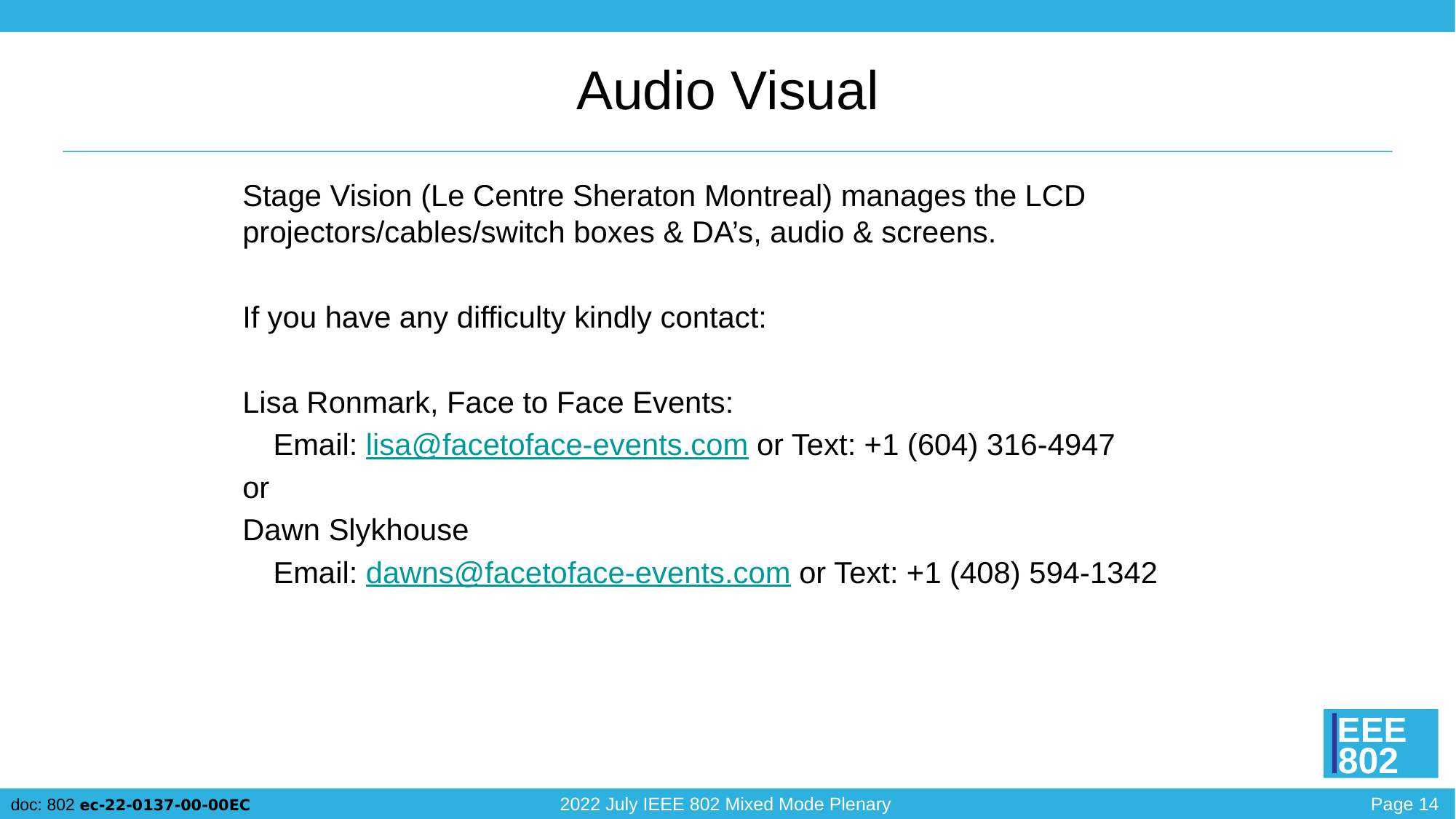

# Audio Visual
Stage Vision (Le Centre Sheraton Montreal) manages the LCD projectors/cables/switch boxes & DA’s, audio & screens.

If you have any difficulty kindly contact:

Lisa Ronmark, Face to Face Events:
Email: lisa@facetoface-events.com or Text: +1 (604) 316-4947
or
Dawn Slykhouse
Email: dawns@facetoface-events.com or Text: +1 (408) 594-1342